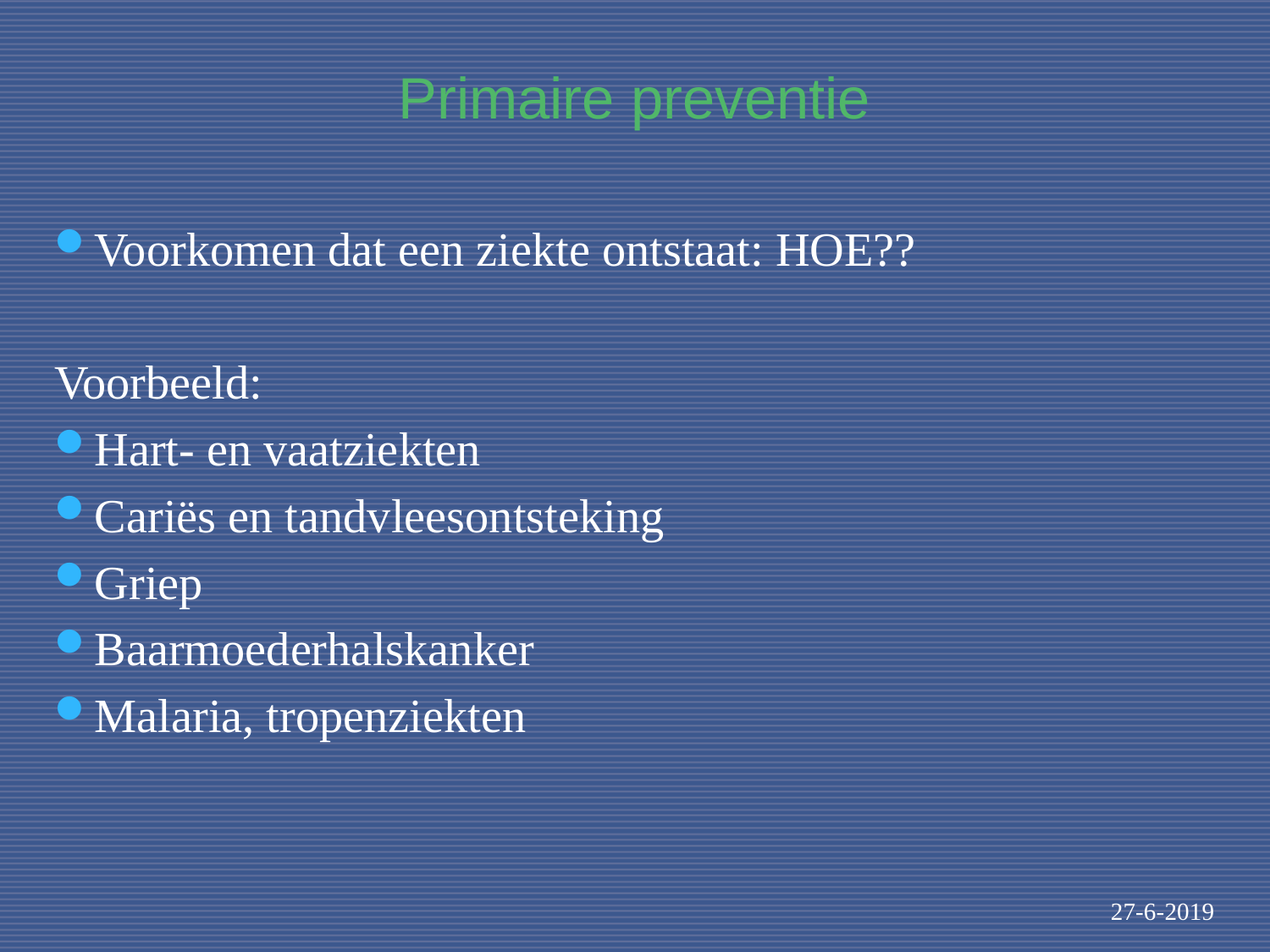

# Primaire preventie
5
Voorkomen dat een ziekte ontstaat: HOE??

Voorbeeld:
Hart- en vaatziekten
Cariës en tandvleesontsteking
Griep
Baarmoederhalskanker
Malaria, tropenziekten
27-6-2019
Voorlichting NH2018